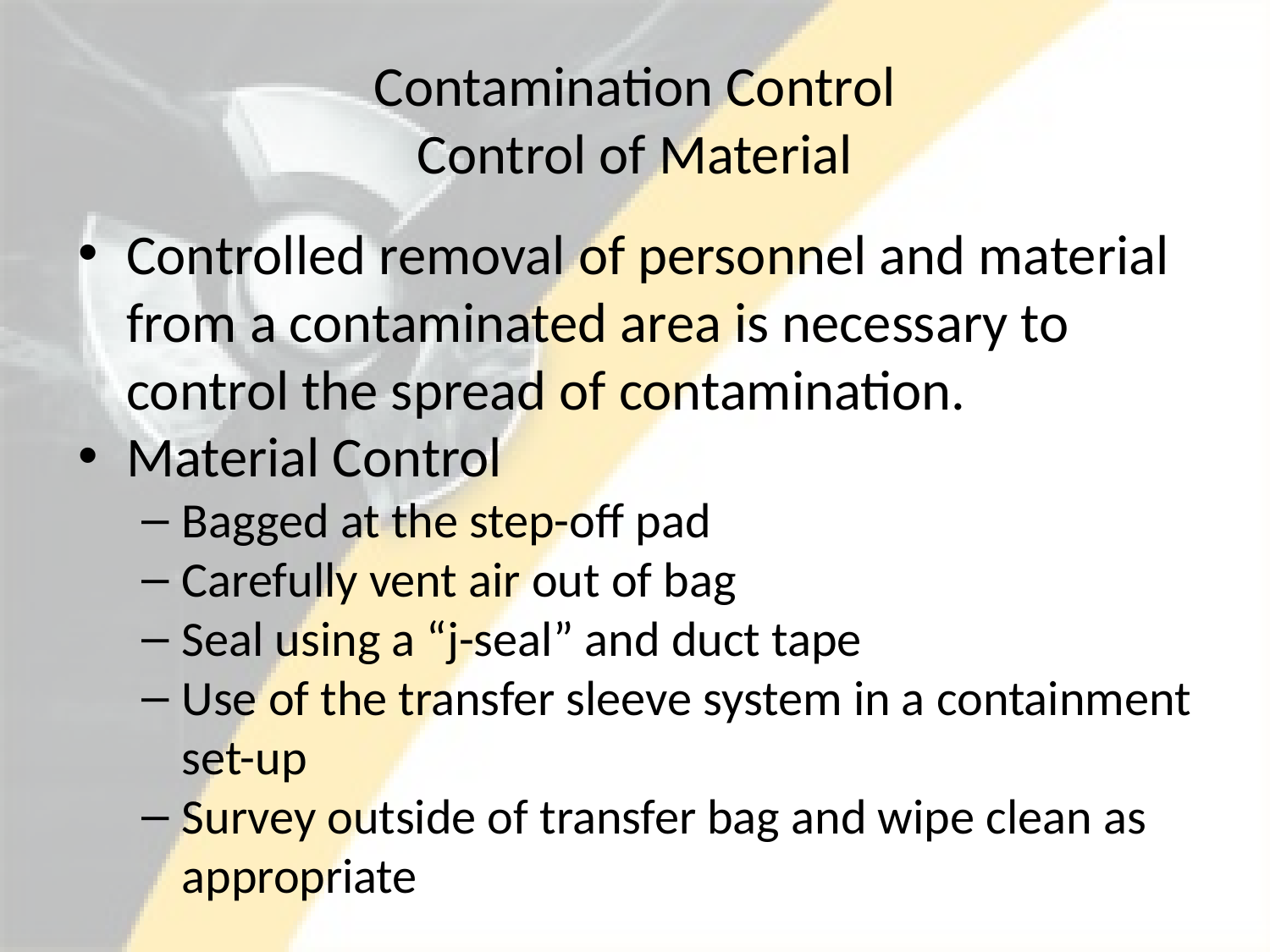

# Contamination Control Control of Material
Controlled removal of personnel and material from a contaminated area is necessary to control the spread of contamination.
Material Control
Bagged at the step-off pad
Carefully vent air out of bag
Seal using a “j-seal” and duct tape
Use of the transfer sleeve system in a containment set-up
Survey outside of transfer bag and wipe clean as appropriate